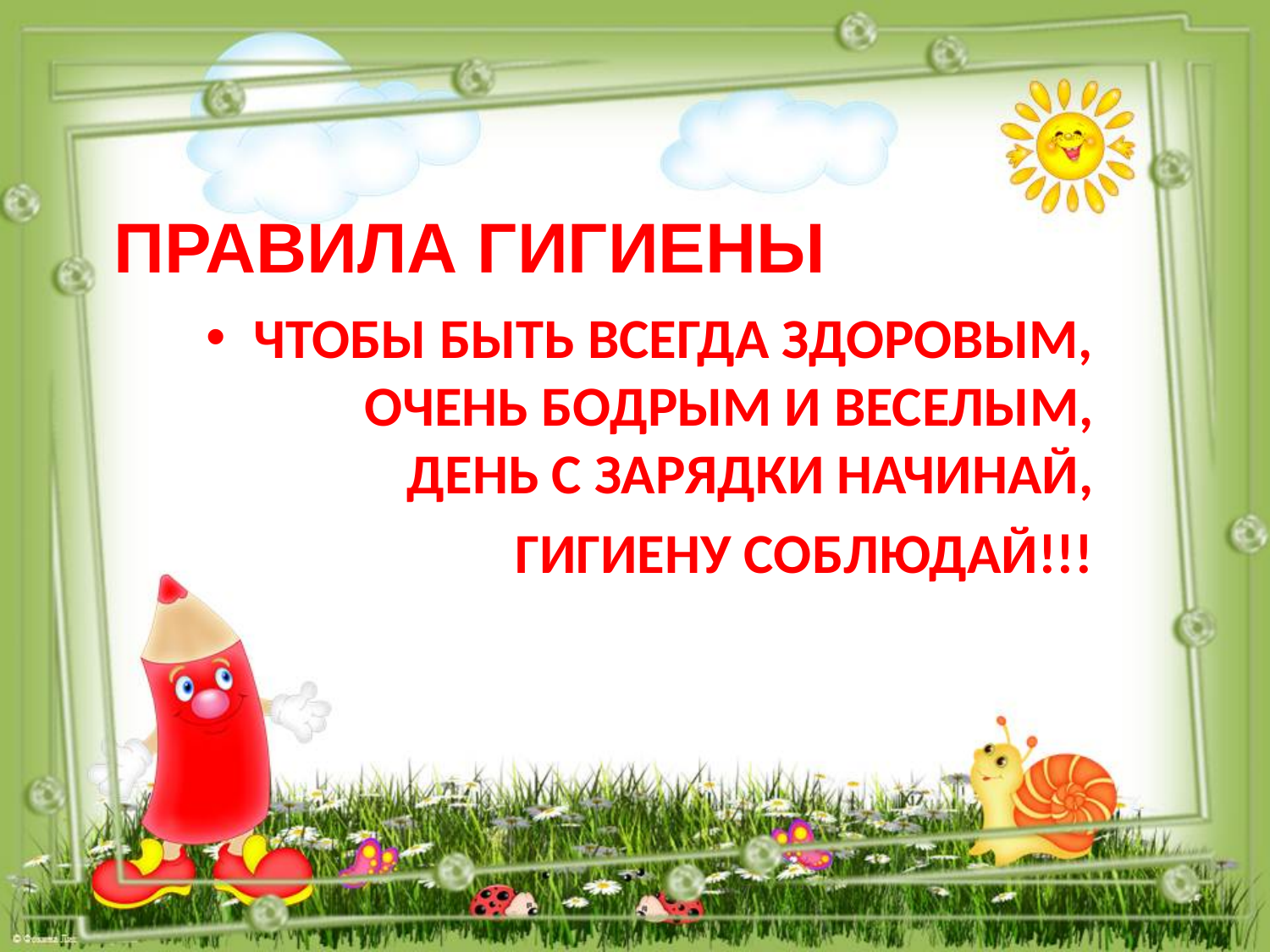

# ПРАВИЛА ГИГИЕНЫ
ЧТОБЫ БЫТЬ ВСЕГДА ЗДОРОВЫМ,
ОЧЕНЬ БОДРЫМ И ВЕСЕЛЫМ,
ДЕНЬ С ЗАРЯДКИ НАЧИНАЙ,
ГИГИЕНУ СОБЛЮДАЙ!!!